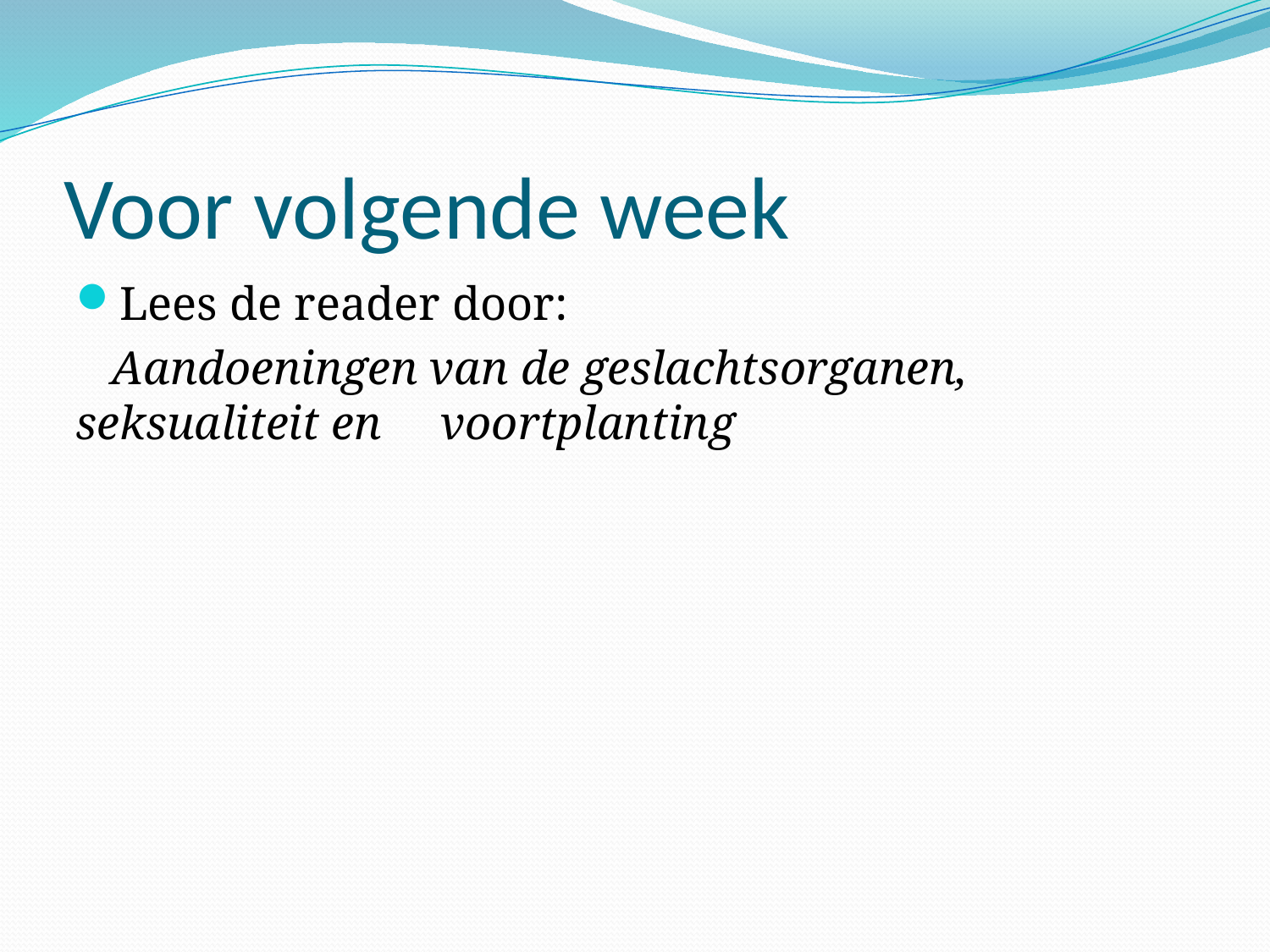

# Voor volgende week
Lees de reader door:
   Aandoeningen van de geslachtsorganen, seksualiteit en     voortplanting